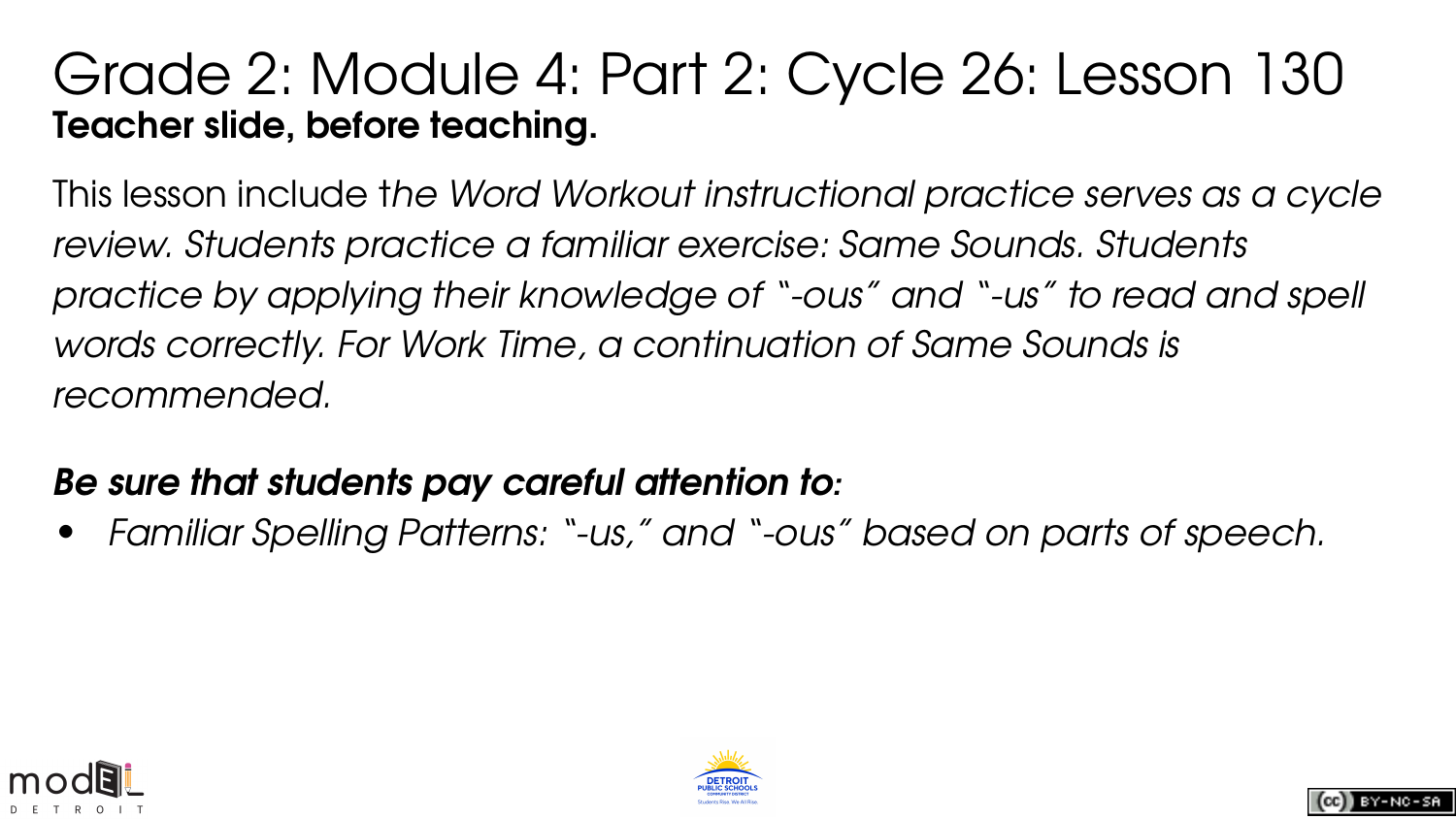

# Grade 2: Module 4: Part 2: Cycle 26: Lesson 130
Teacher slide, before teaching.
This lesson include the Word Workout instructional practice serves as a cycle review. Students practice a familiar exercise: Same Sounds. Students practice by applying their knowledge of “-ous” and “-us” to read and spell words correctly. For Work Time, a continuation of Same Sounds is recommended.

Be sure that students pay careful attention to:
Familiar Spelling Patterns: “-us,” and “-ous” based on parts of speech.